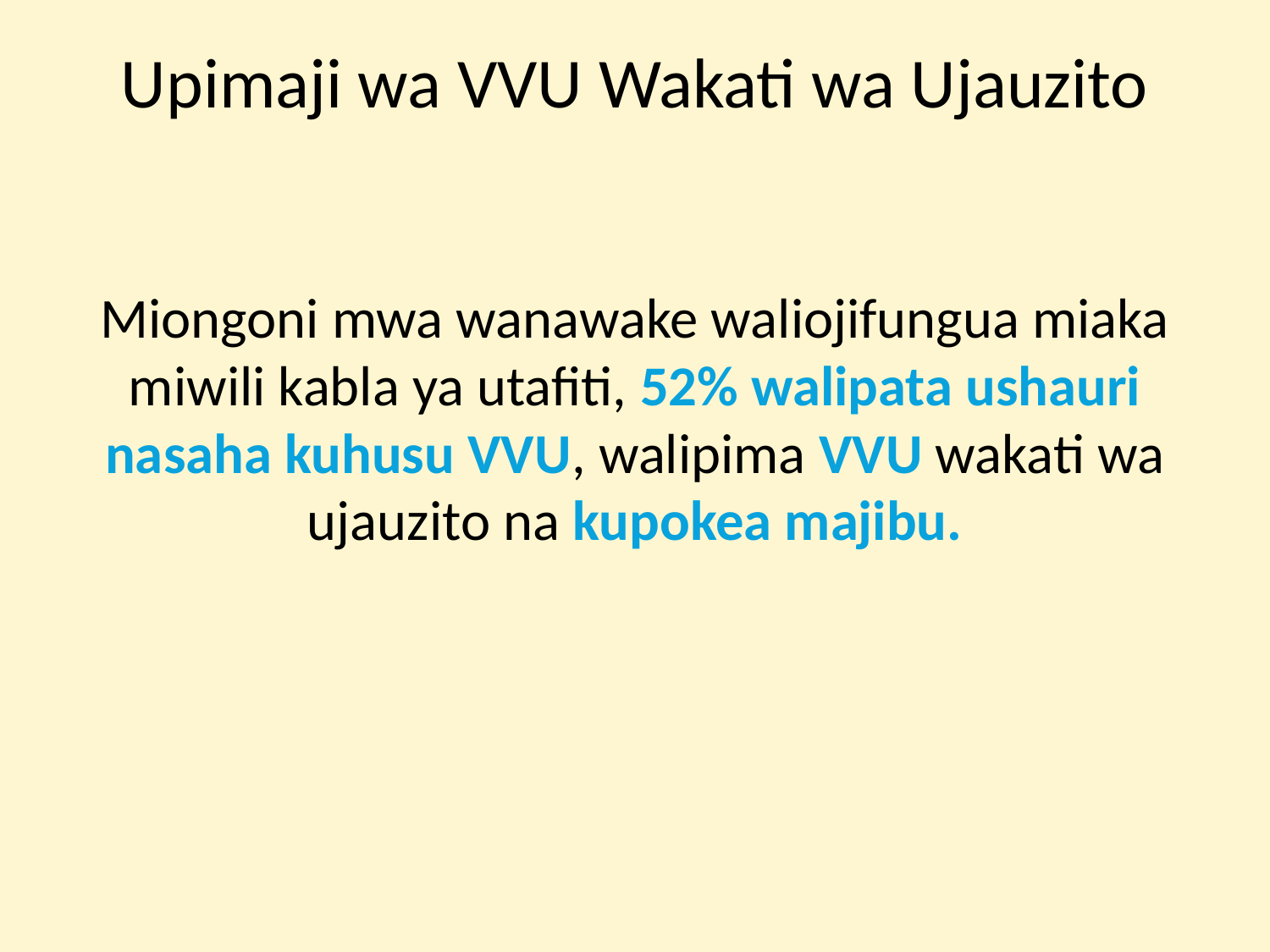

# Upimaji wa VVU Wakati wa Ujauzito
Miongoni mwa wanawake waliojifungua miaka miwili kabla ya utafiti, 52% walipata ushauri nasaha kuhusu VVU, walipima VVU wakati wa ujauzito na kupokea majibu.